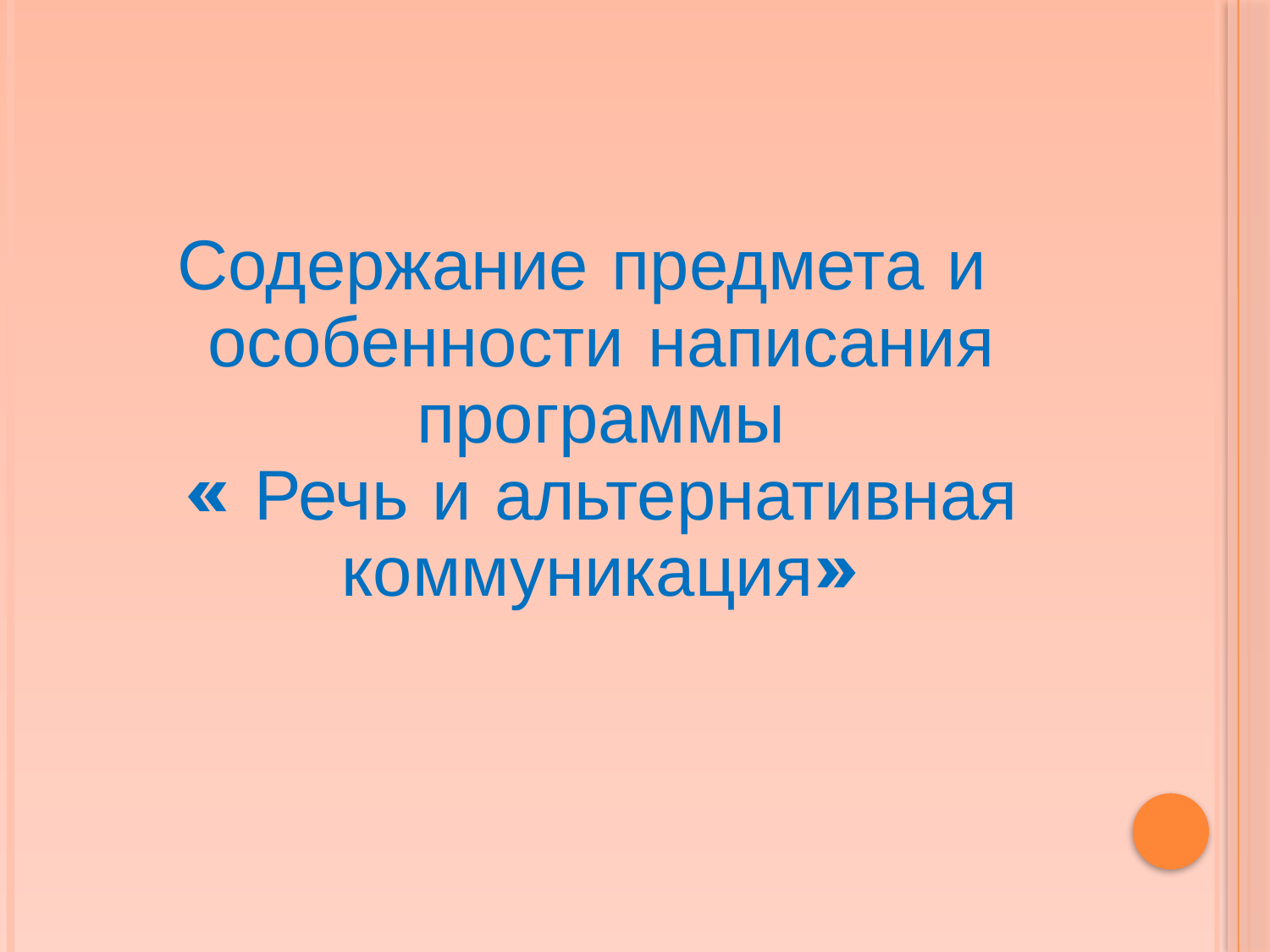

Содержание предмета и особенности написания программы
« Речь и альтернативная коммуникация»